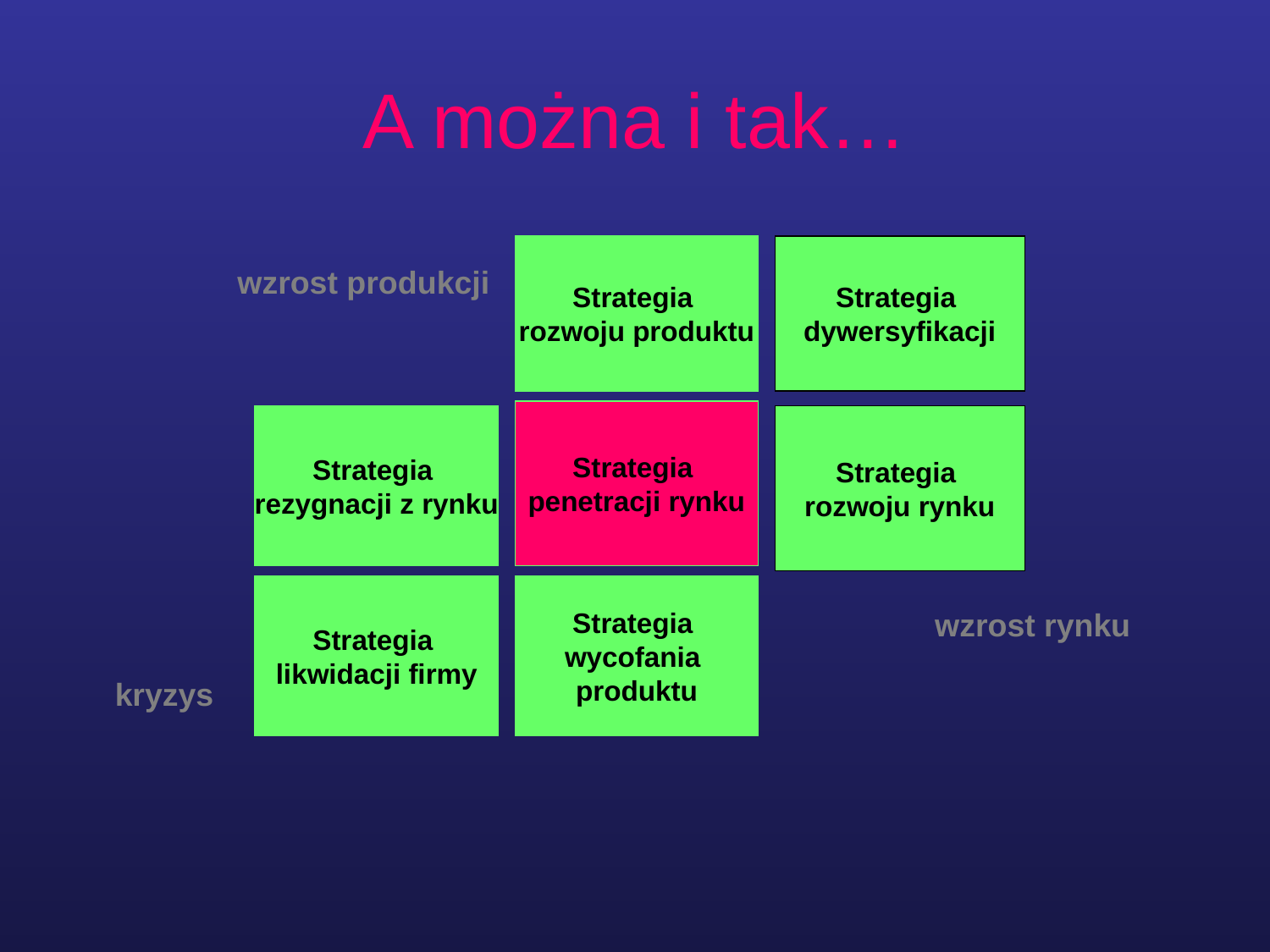

# A można i tak…
Strategia
rozwoju produktu
Strategia
dywersyfikacji
wzrost produkcji
Strategia
penetracji rynku
Strategia
rezygnacji z rynku
Strategia
rozwoju rynku
Strategia
likwidacji firmy
Strategia
wycofania
produktu
wzrost rynku
kryzys